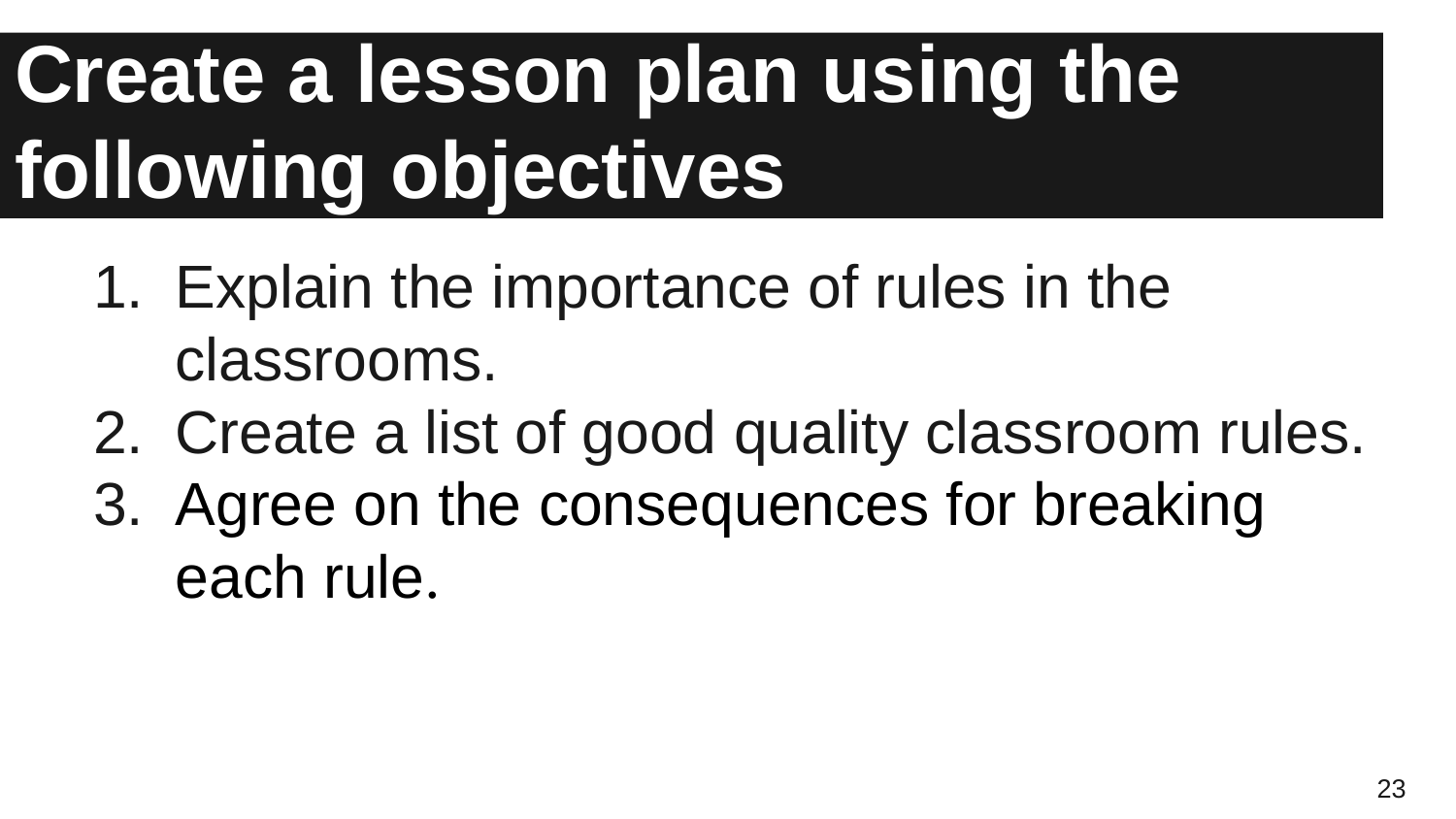

# Create a lesson plan using the following objectives
Explain the importance of rules in the classrooms.
Create a list of good quality classroom rules.
Agree on the consequences for breaking each rule.

23